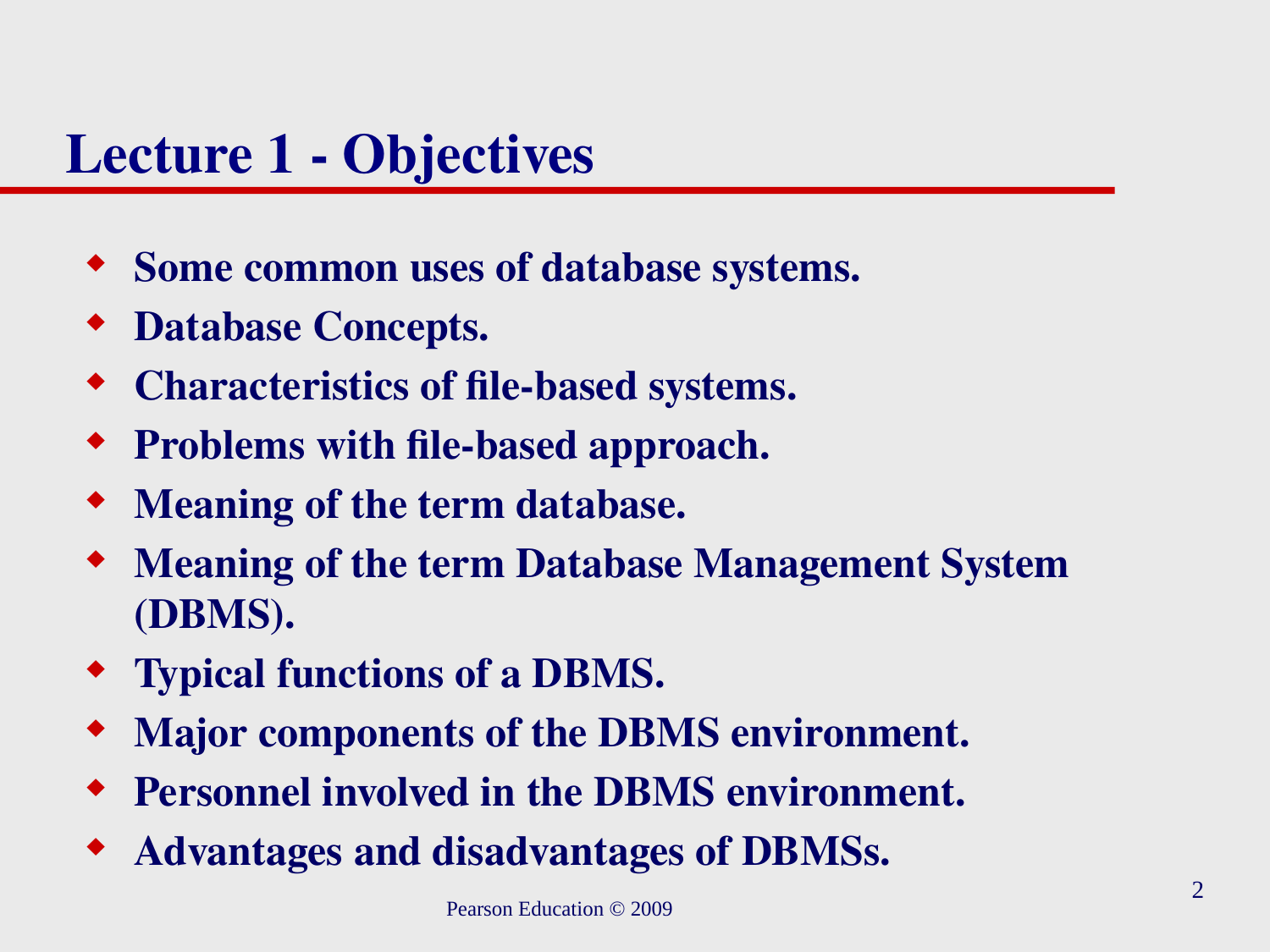

# Lecture 1 - Objectives
Some common uses of database systems.
Database Concepts.
Characteristics of file-based systems.
Problems with file-based approach.
Meaning of the term database.
Meaning of the term Database Management System (DBMS).
Typical functions of a DBMS.
Major components of the DBMS environment.
Personnel involved in the DBMS environment.
Advantages and disadvantages of DBMSs.

2

Pearson Education © 2009